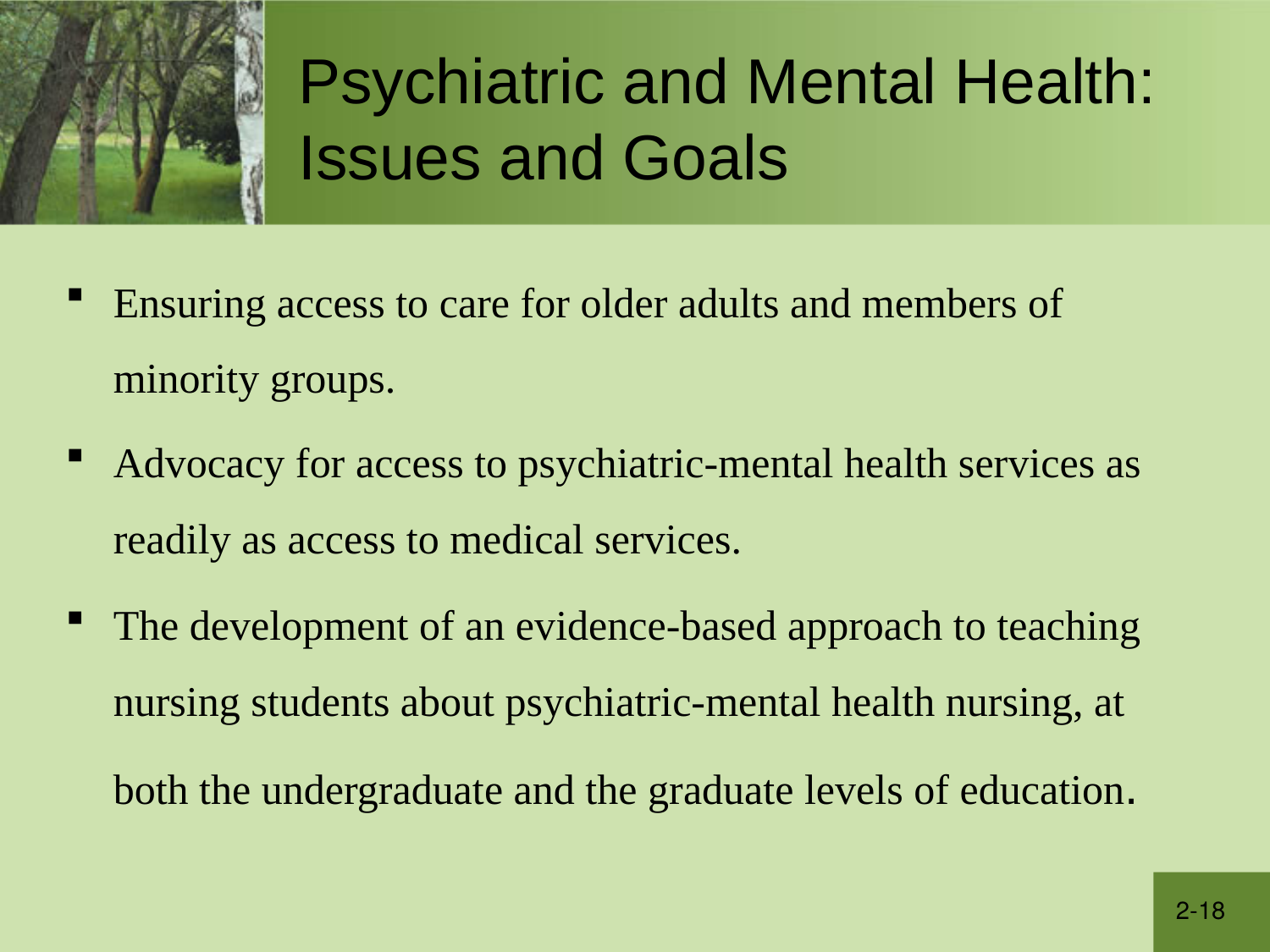

# Psychiatric and Mental Health: Issues and Goals
Ensuring access to care for older adults and members of minority groups.
Advocacy for access to psychiatric-mental health services as readily as access to medical services.
The development of an evidence-based approach to teaching nursing students about psychiatric-mental health nursing, at both the undergraduate and the graduate levels of education.
2-18